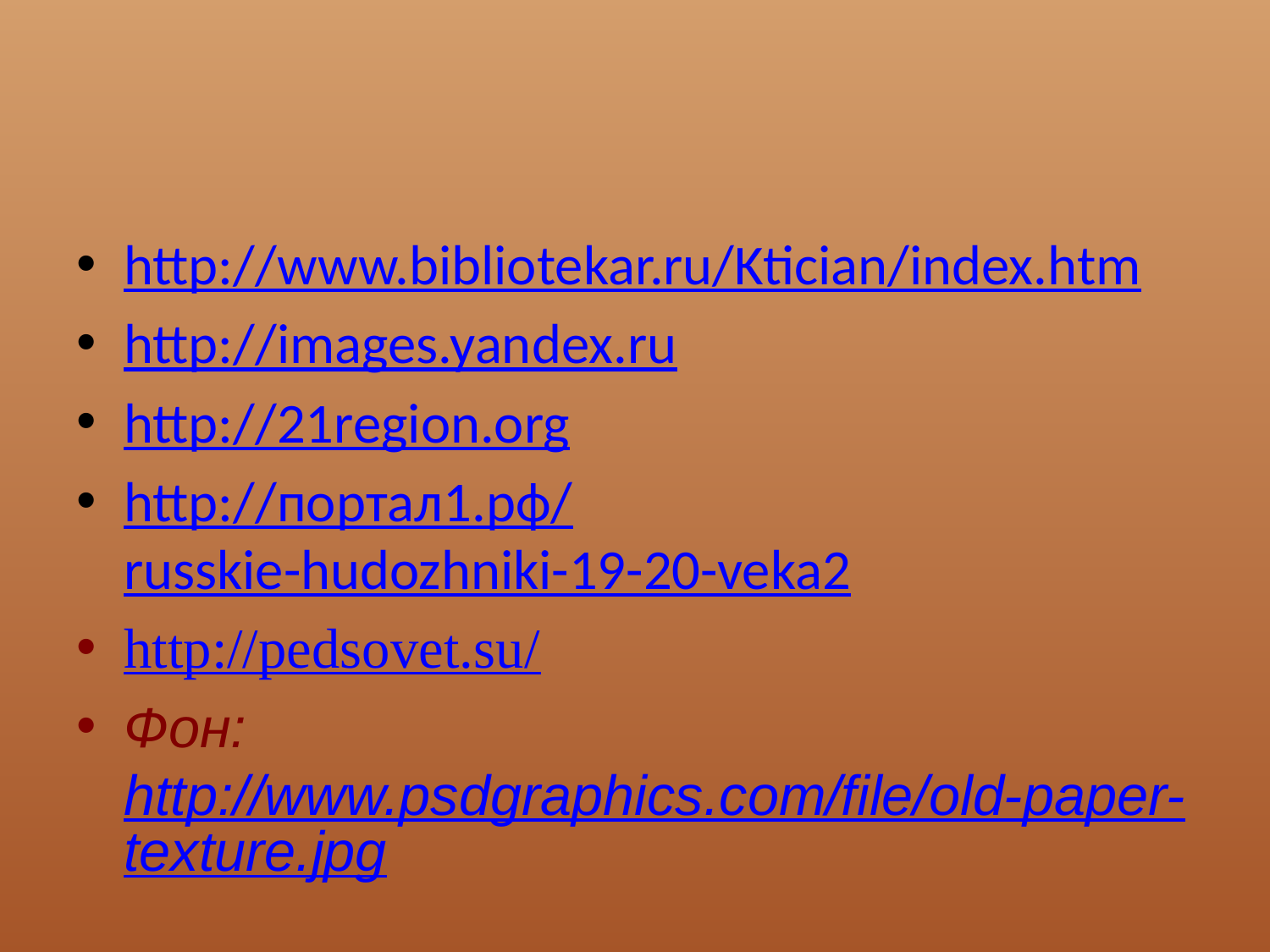

#
http://www.bibliotekar.ru/Ktician/index.htm
http://images.yandex.ru
http://21region.org
http://портал1.рф/russkie-hudozhniki-19-20-veka2
http://pedsovet.su/
Фон: http://www.psdgraphics.com/file/old-paper-texture.jpg